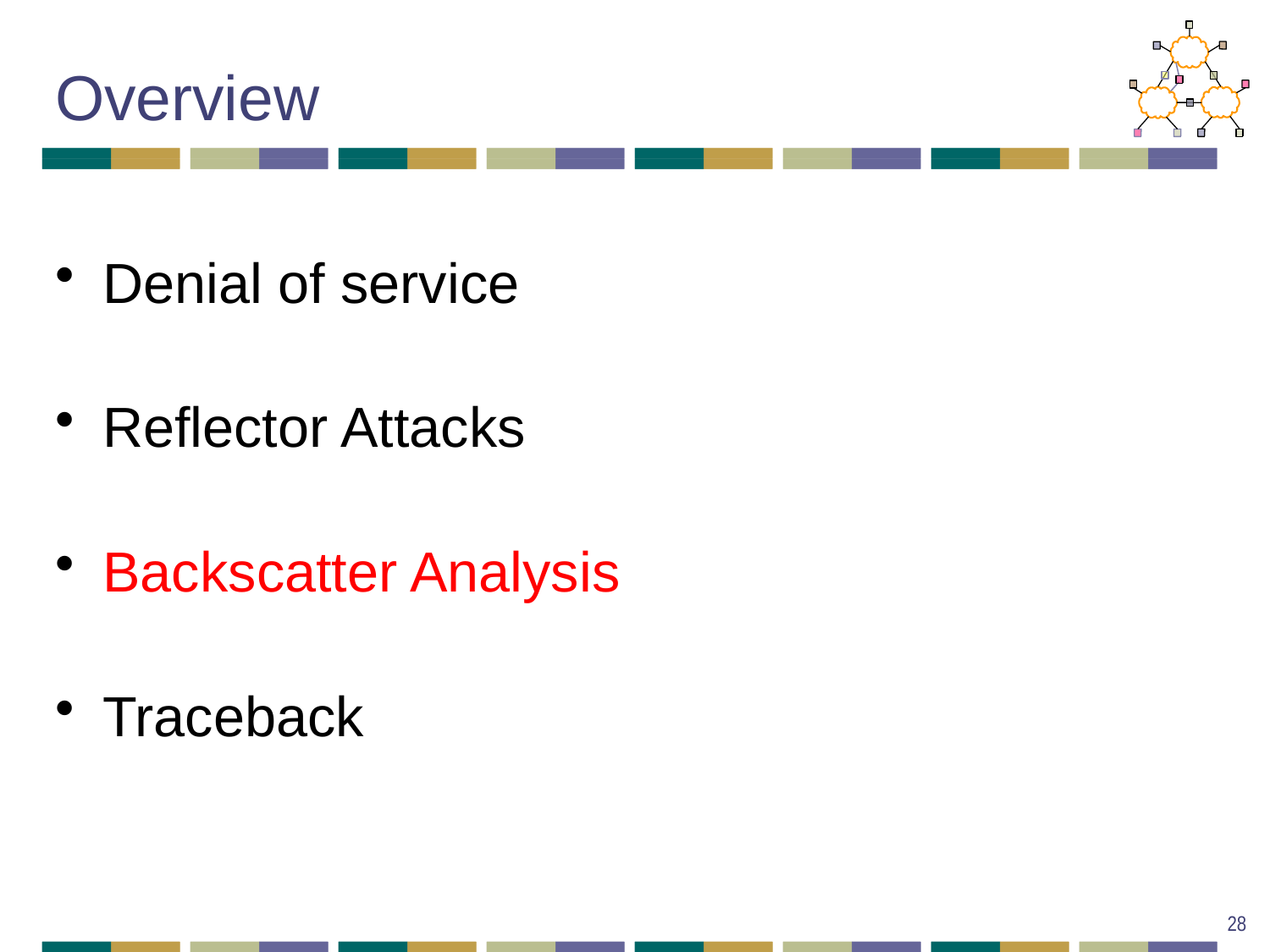

# Overview

Denial of service

Reflector Attacks

Backscatter Analysis

Traceback

28